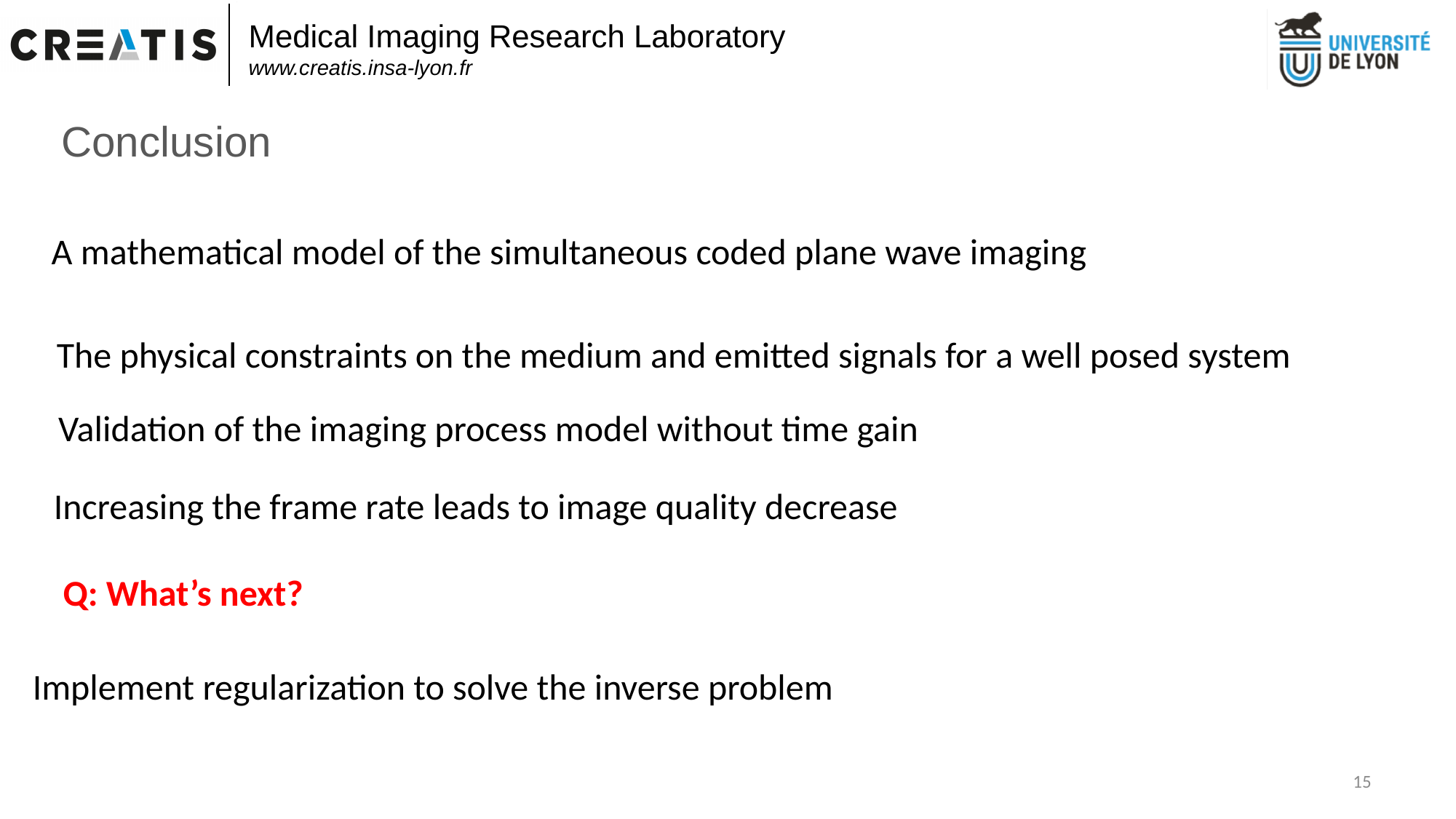

Conclusion
A mathematical model of the simultaneous coded plane wave imaging
The physical constraints on the medium and emitted signals for a well posed system
Validation of the imaging process model without time gain
Increasing the frame rate leads to image quality decrease
Q: What’s next?
Implement regularization to solve the inverse problem
15